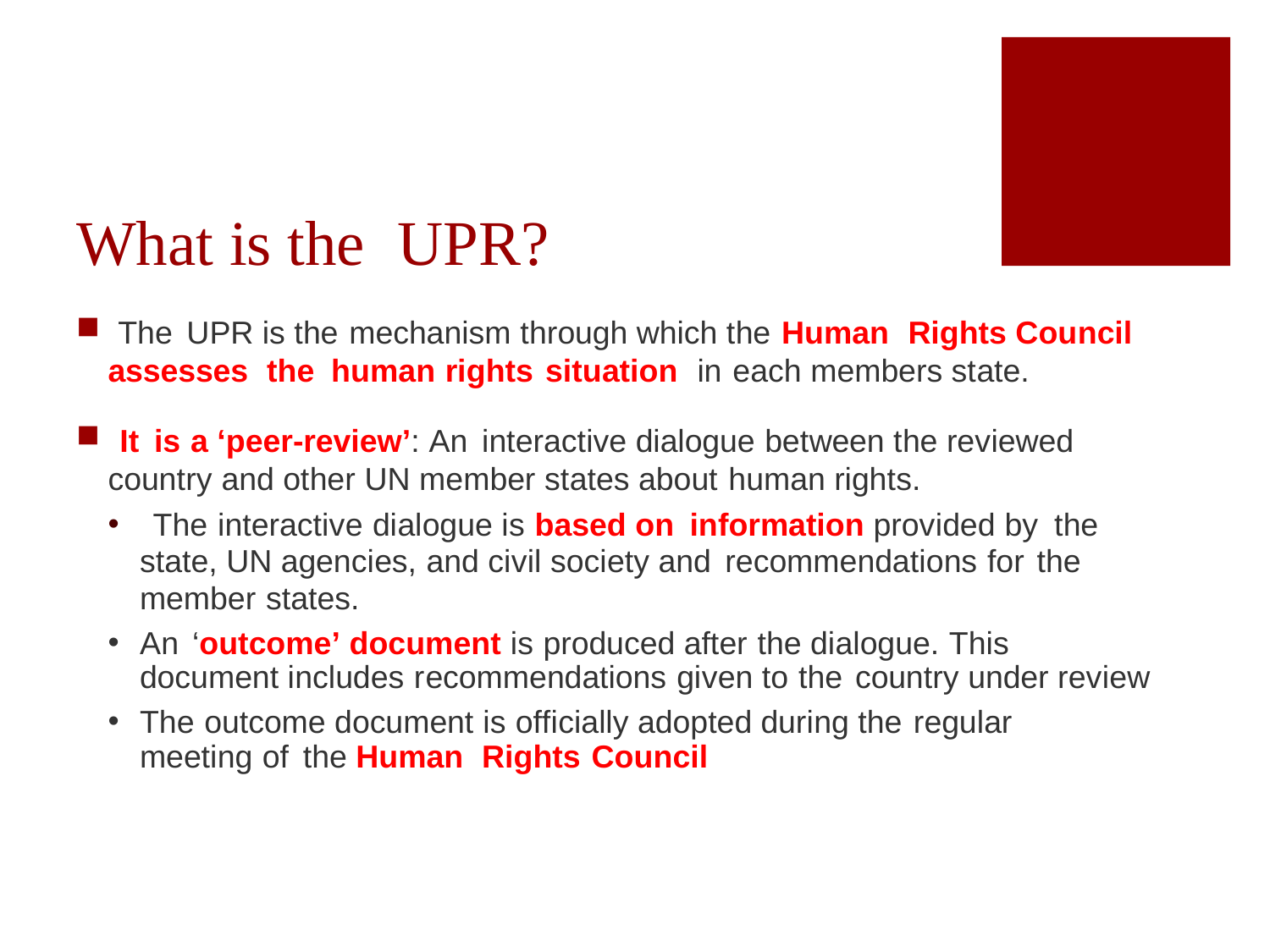

What is the UPR?
 The UPR is the mechanism through which the Human  Rights Council assesses the human rights situation  in each members state.
 It is a ‘peer-review’: An interactive dialogue between the reviewed country and other UN member states about human rights.
 The interactive dialogue is based on information provided by the state, UN agencies, and civil society and recommendations for the member states.
An ‘outcome’ document is produced after the dialogue. This document includes recommendations given to the country under review
The outcome document is officially adopted during the regular meeting of the Human  Rights Council